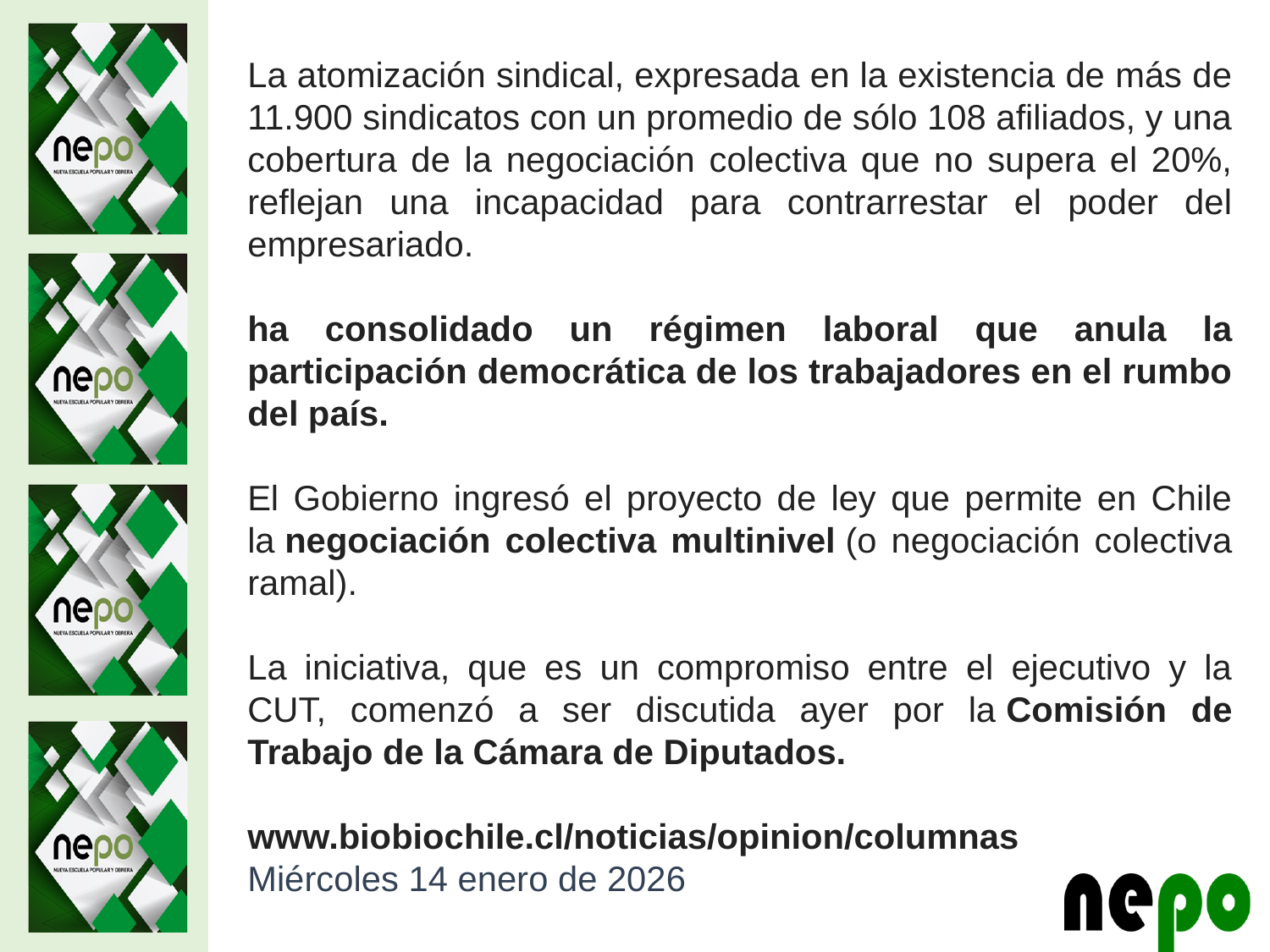

La atomización sindical, expresada en la existencia de más de 11.900 sindicatos con un promedio de sólo 108 afiliados, y una cobertura de la negociación colectiva que no supera el 20%, reflejan una incapacidad para contrarrestar el poder del empresariado.

ha consolidado un régimen laboral que anula la participación democrática de los trabajadores en el rumbo del país.

El Gobierno ingresó el proyecto de ley que permite en Chile la negociación colectiva multinivel (o negociación colectiva ramal).

La iniciativa, que es un compromiso entre el ejecutivo y la CUT, comenzó a ser discutida ayer por la Comisión de Trabajo de la Cámara de Diputados.

www.biobiochile.cl/noticias/opinion/columnas
Miércoles 14 enero de 2026